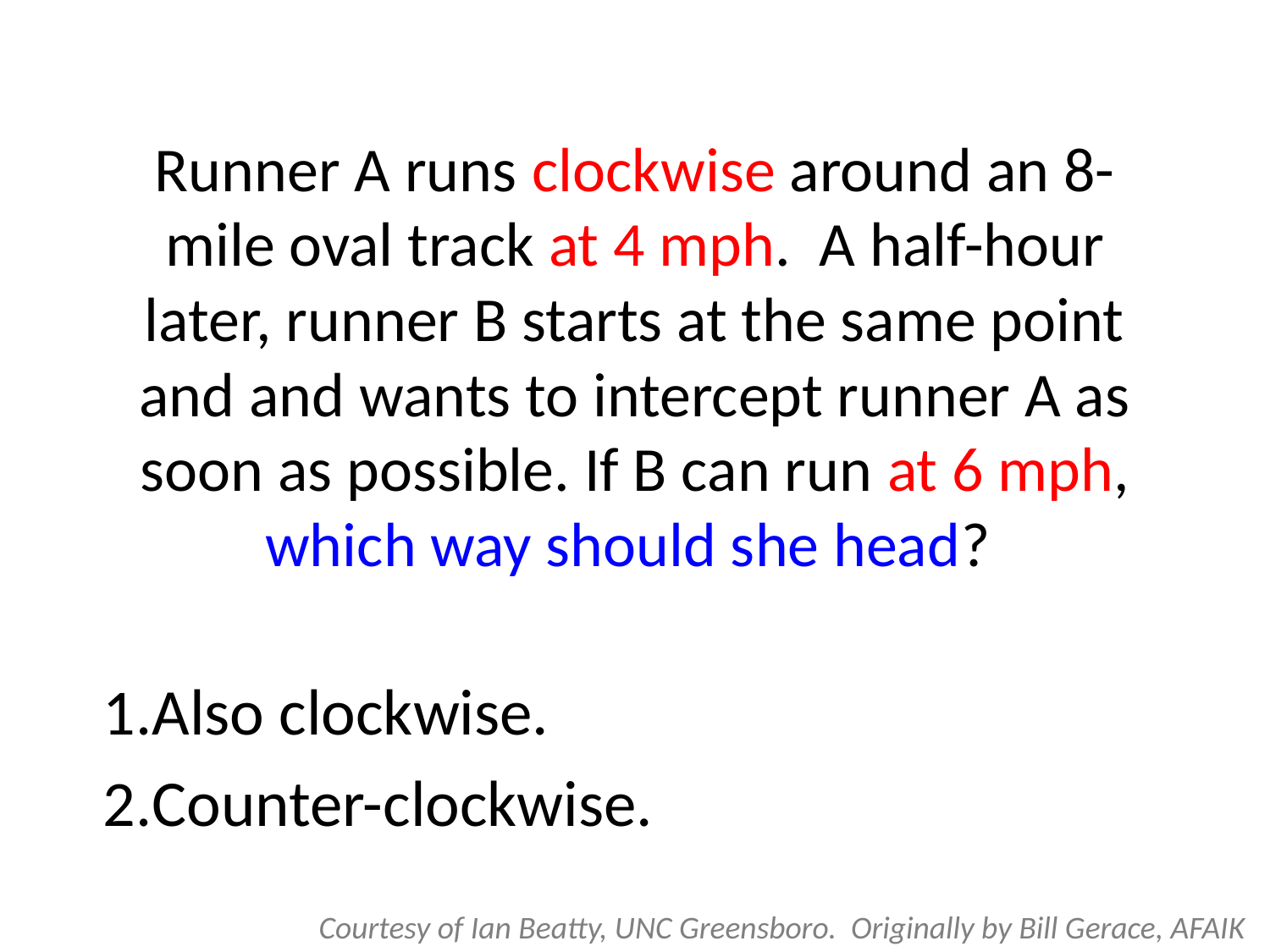

# Runner A runs clockwise around an 8-mile oval track at 4 mph.  A half-hour later, runner B starts at the same point and and wants to intercept runner A as soon as possible. If B can run at 6 mph, which way should she head?
Also clockwise.
Counter-clockwise.
Courtesy of Ian Beatty, UNC Greensboro.  Originally by Bill Gerace, AFAIK